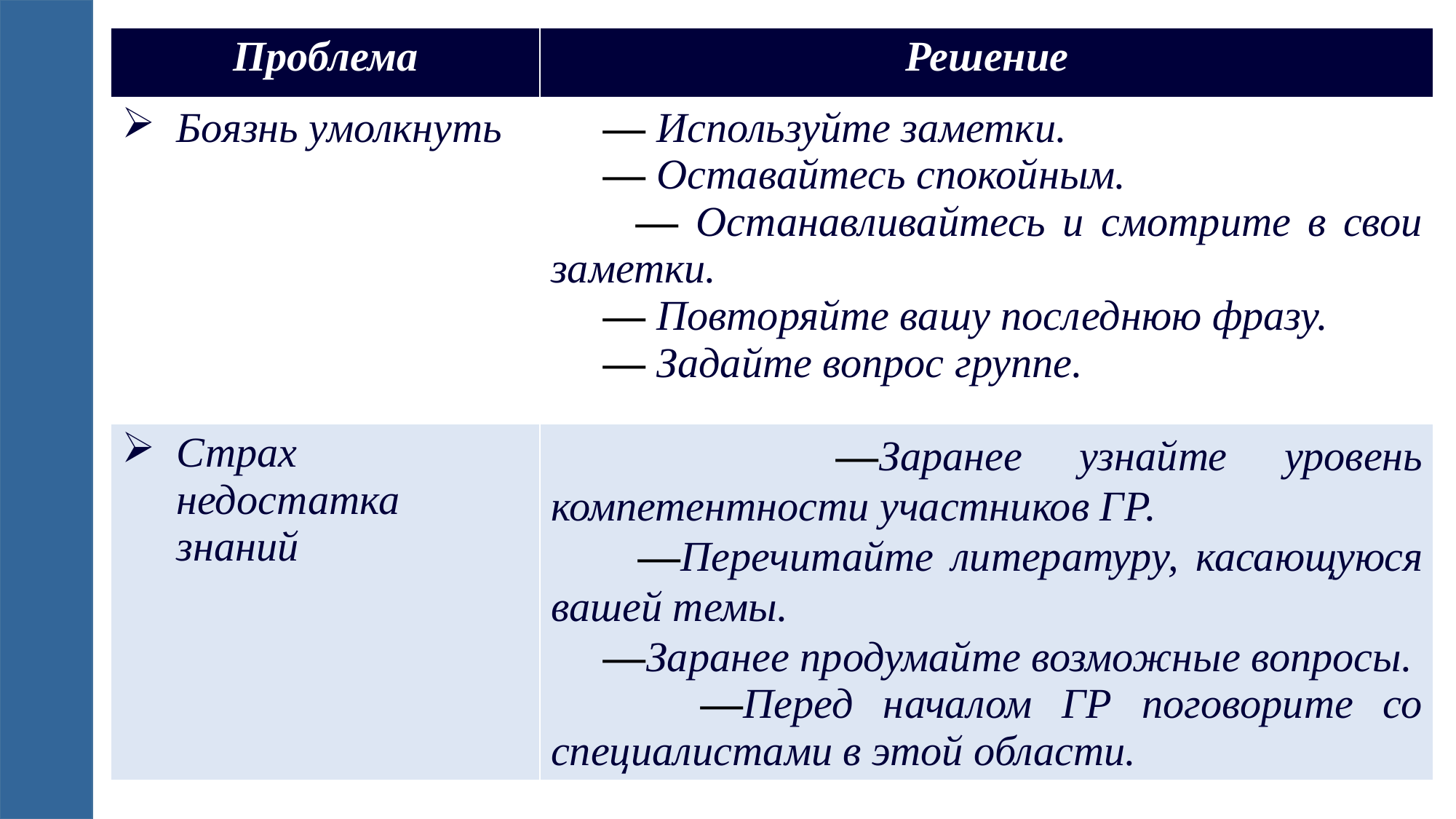

| Проблема | Решение |
| --- | --- |
| Боязнь умолкнуть | — Используйте заметки. — Оставайтесь спокойным. — Останавливайтесь и смотрите в свои заметки. — Повторяйте вашу последнюю фразу. — Задайте вопрос группе. |
| Страх недостатка знаний | —Заранее узнайте уровень компетентности участников ГР. —Перечитайте литературу, касающуюся вашей темы. —Заранее продумайте возможные вопросы. —Перед началом ГР поговорите со специалистами в этой области. |